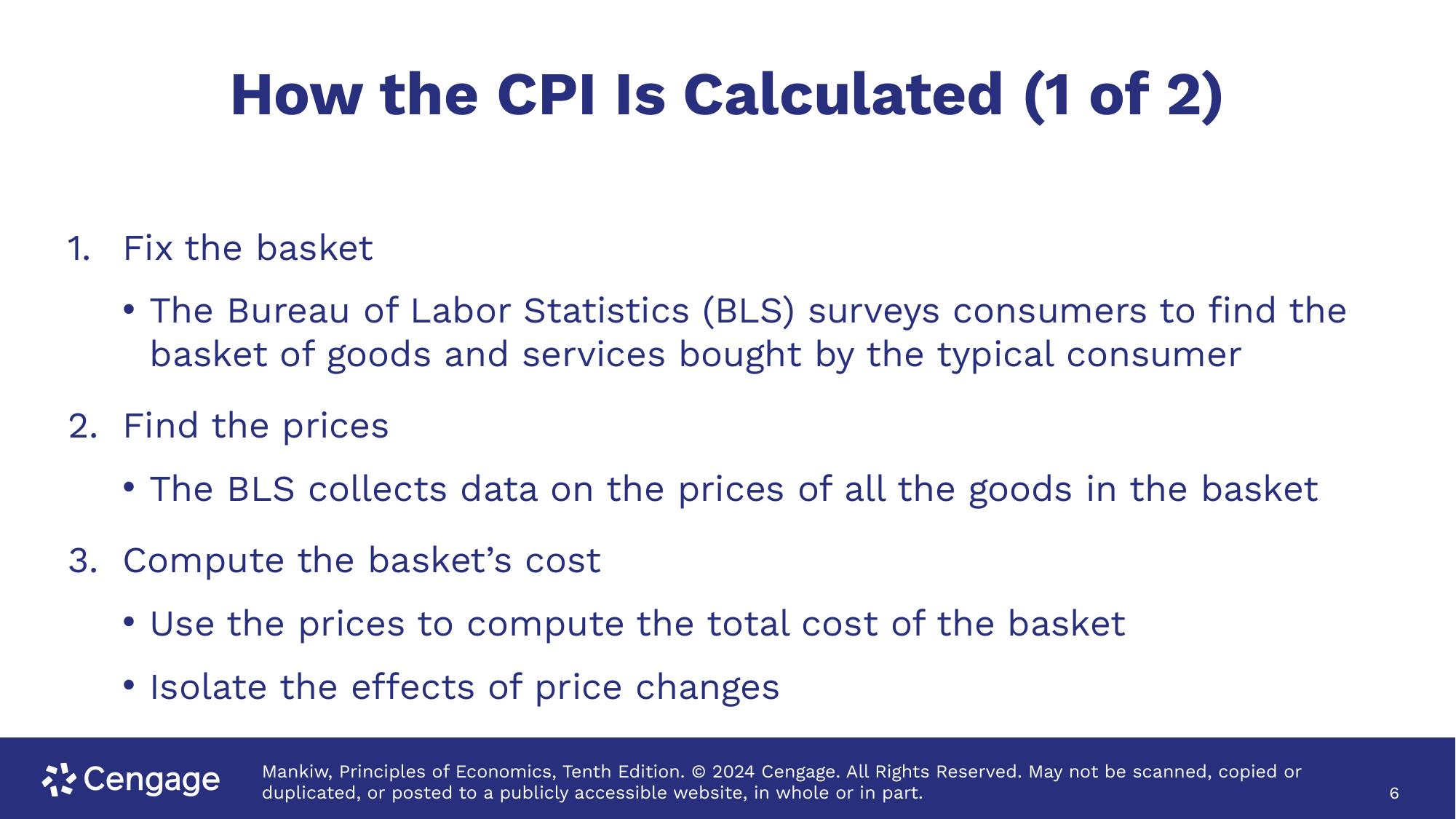

# How the CPI Is Calculated (1 of 2)
Fix the basket
The Bureau of Labor Statistics (BLS) surveys consumers to find the basket of goods and services bought by the typical consumer
Find the prices
The BLS collects data on the prices of all the goods in the basket
Compute the basket’s cost
Use the prices to compute the total cost of the basket
Isolate the effects of price changes